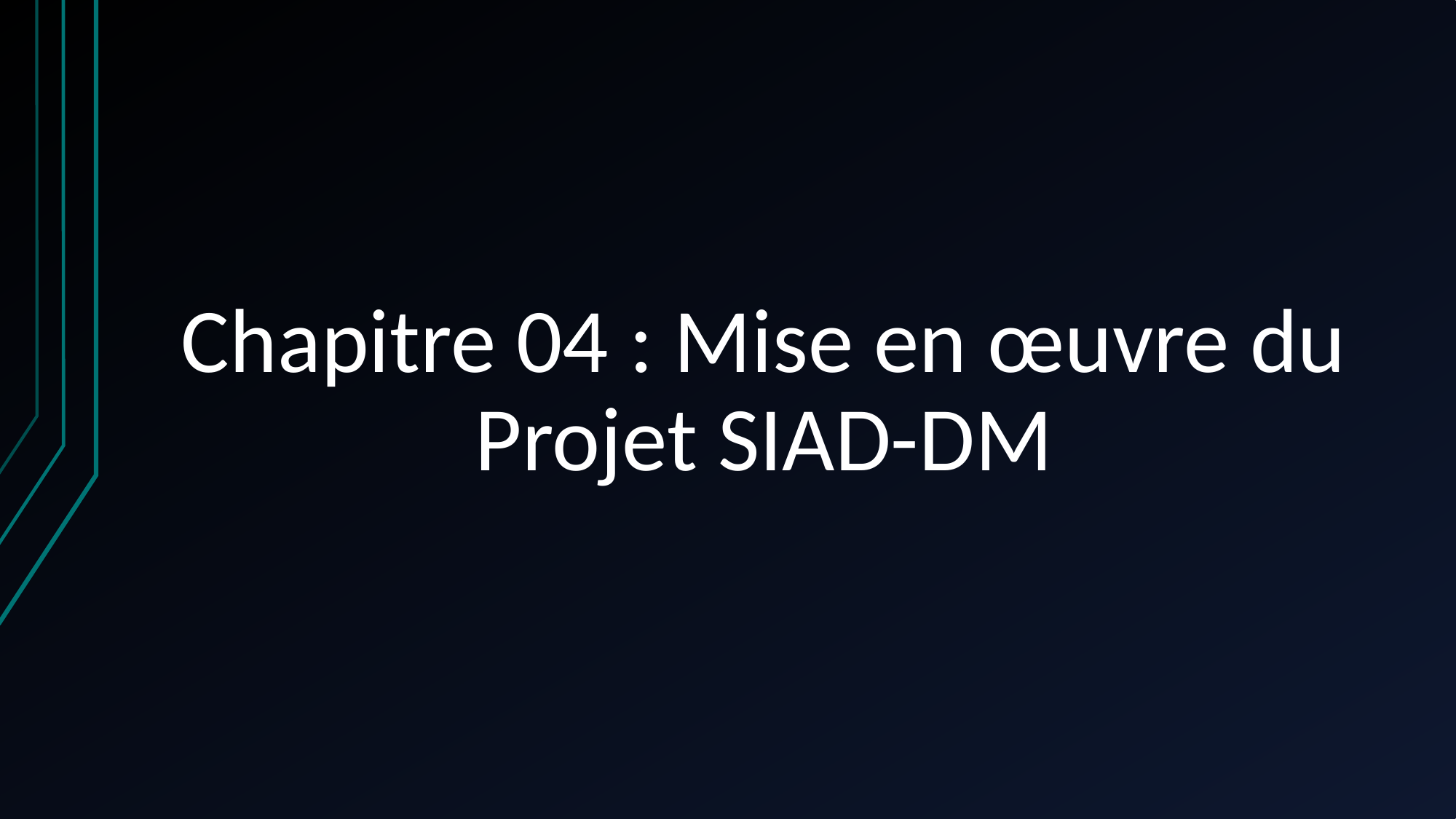

Chapitre 04 : Mise en œuvre du Projet SIAD-DM